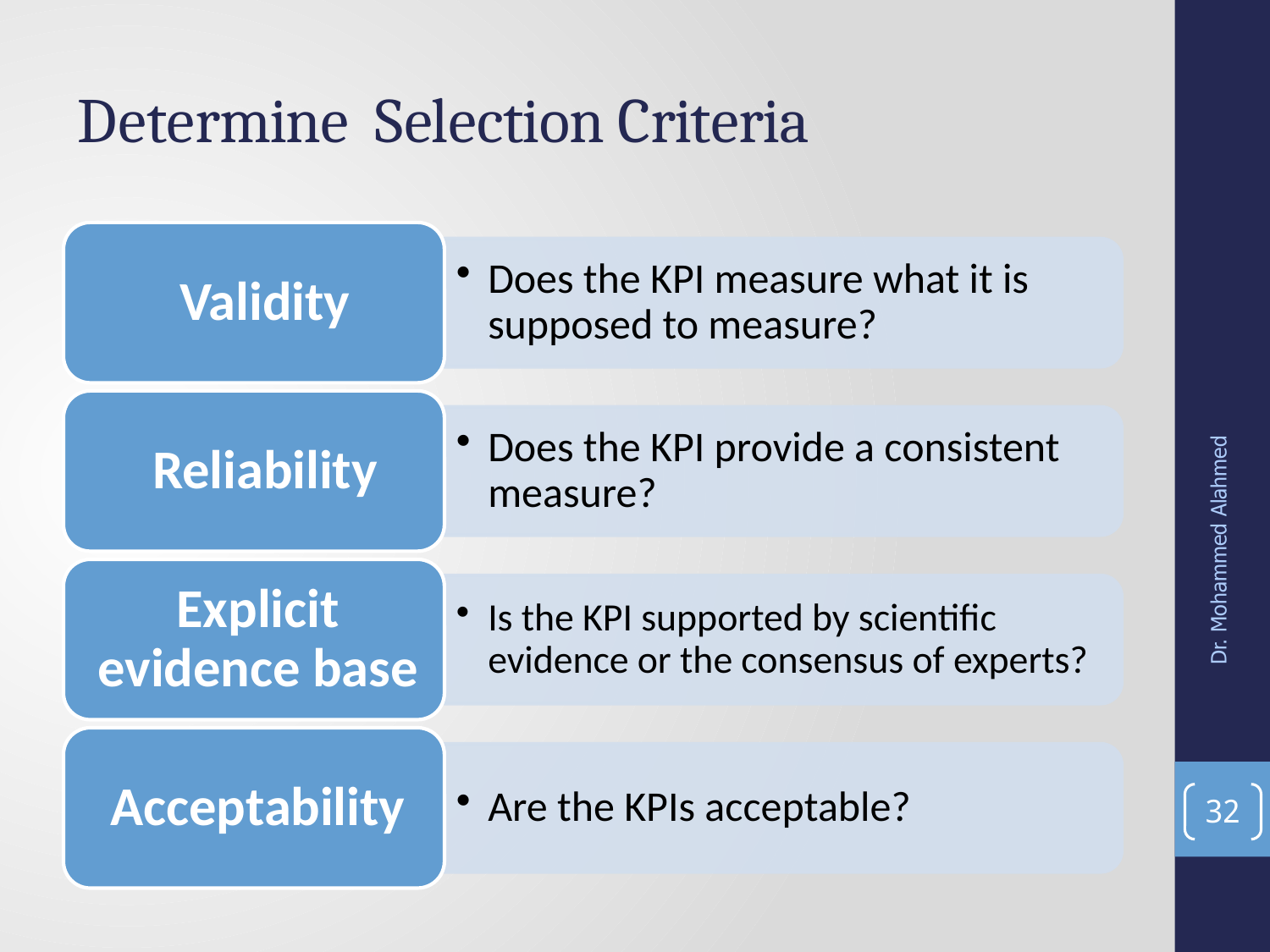

# Determine  Selection Criteria
Does the KPI measure what it is supposed to measure?
Validity
Does the KPI provide a consistent measure?
Reliability
Is the KPI supported by scientific evidence or the consensus of experts?
Explicit evidence base
Are the KPIs acceptable?
Acceptability
Dr. Mohammed Alahmed
32